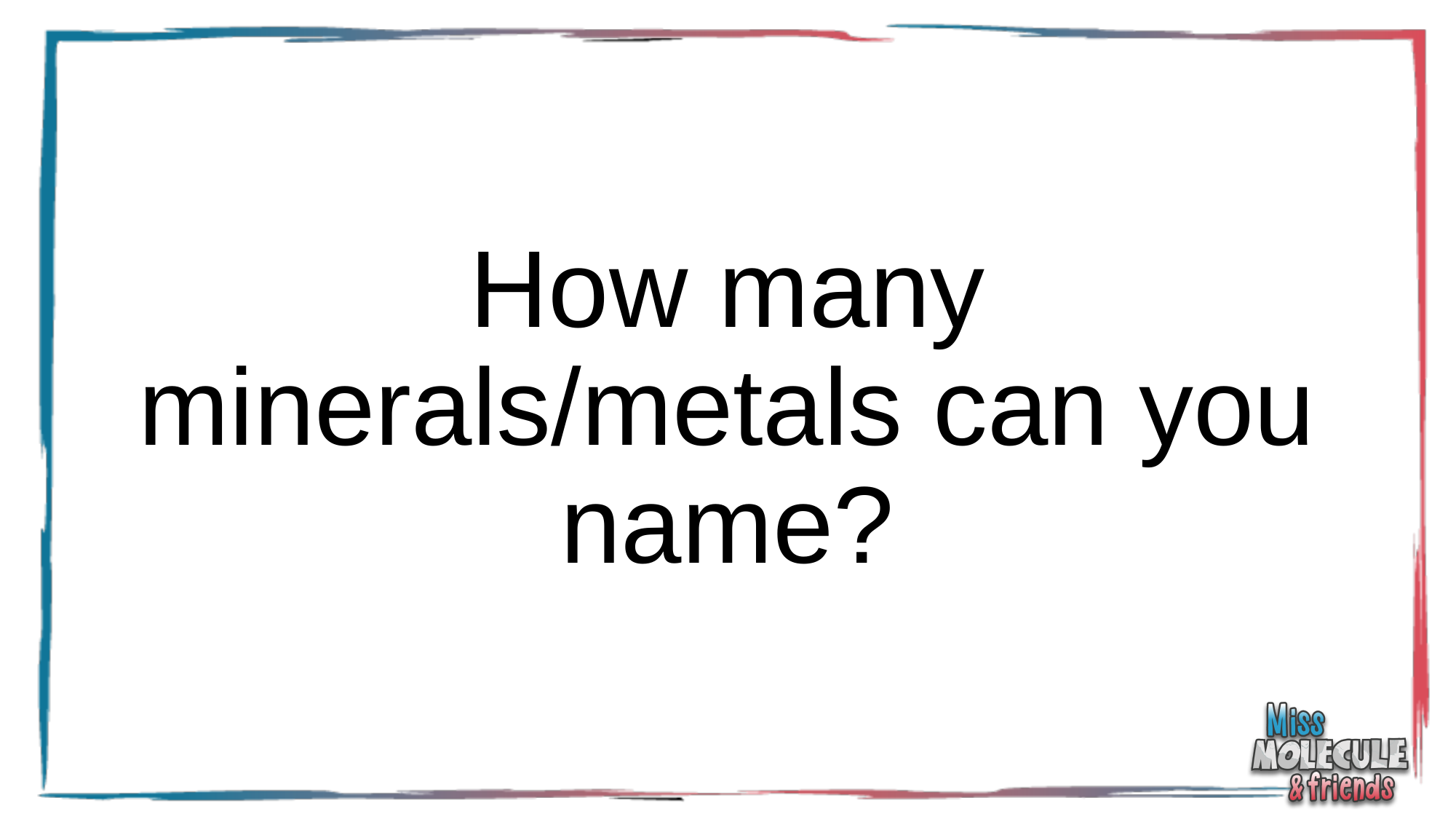

# How many minerals/metals can you name?